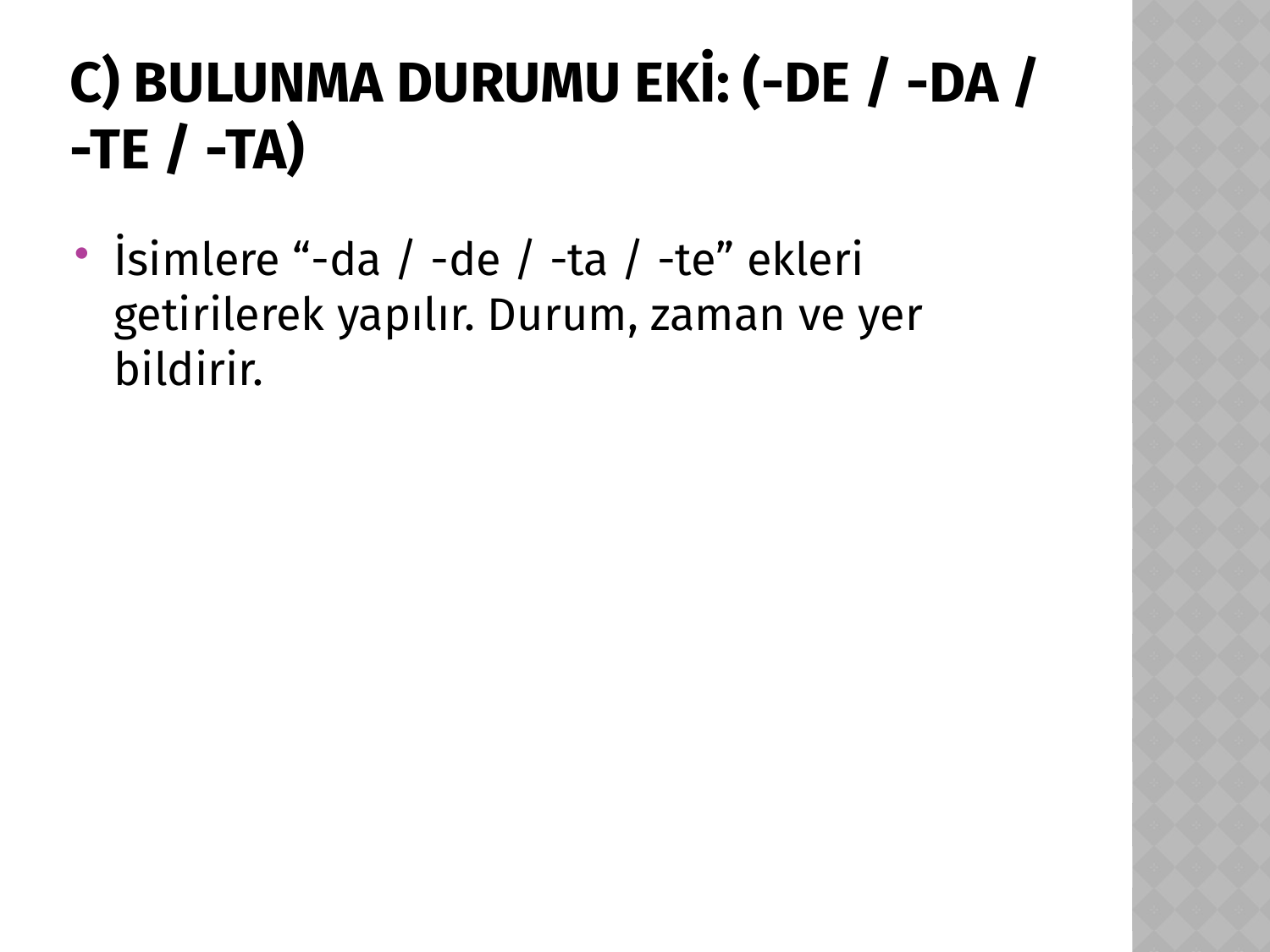

# c) Bulunma durumu eki: (-de / -da / -te / -ta)
İsimlere “-da / -de / -ta / -te” ekleri getirilerek yapılır. Durum, zaman ve yer bildirir.